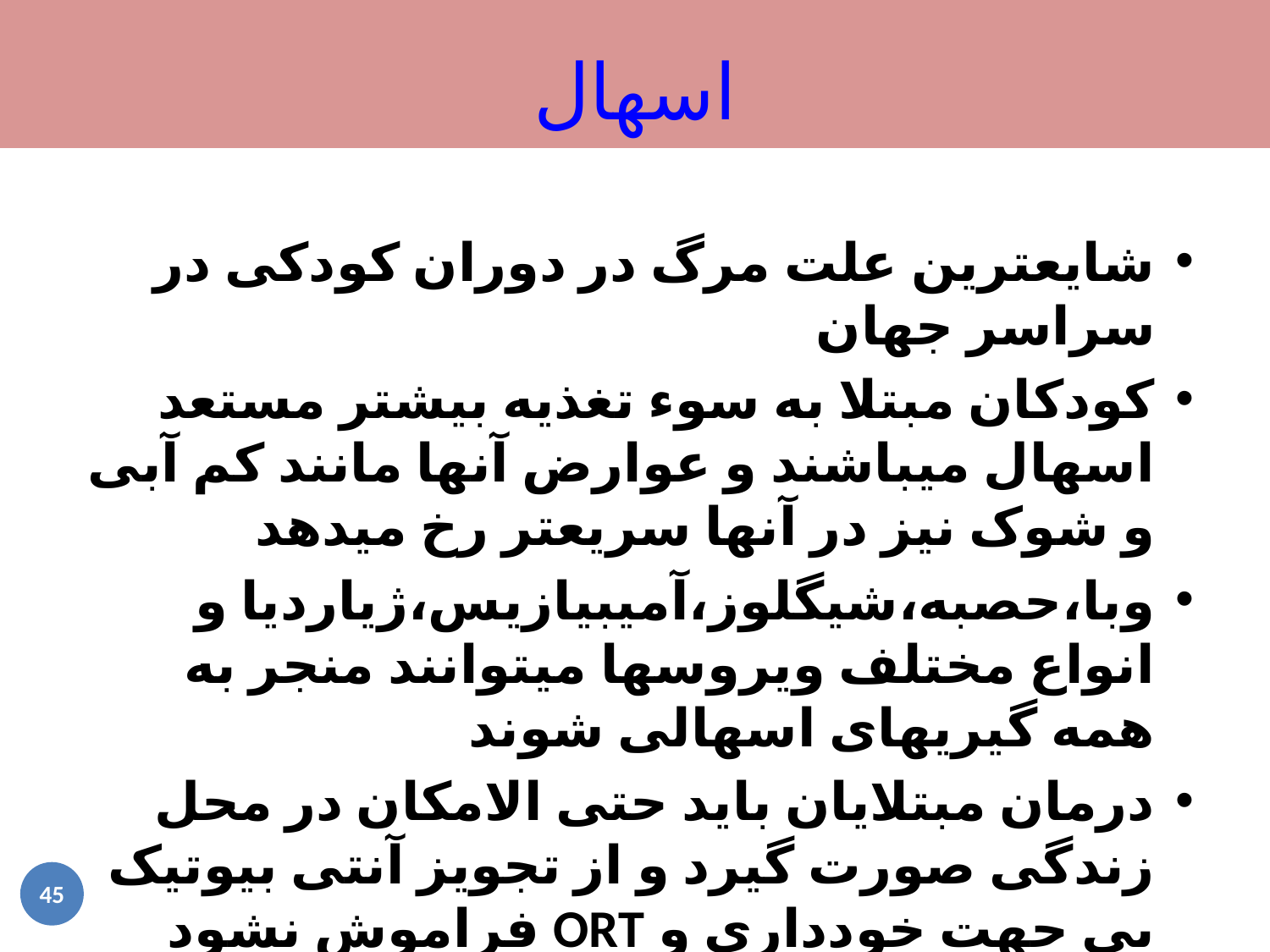

اسهال
شایعترین علت مرگ در دوران کودکی در سراسر جهان
کودکان مبتلا به سوء تغذیه بیشتر مستعد اسهال میباشند و عوارض آنها مانند کم آبی و شوک نیز در آنها سریعتر رخ میدهد
وبا،حصبه،شیگلوز،آمیبیازیس،ژیاردیا و انواع مختلف ویروسها میتوانند منجر به همه گیریهای اسهالی شوند
درمان مبتلایان باید حتی الامکان در محل زندگی صورت گیرد و از تجویز آنتی بیوتیک بی جهت خودداری و ORT فراموش نشود
45